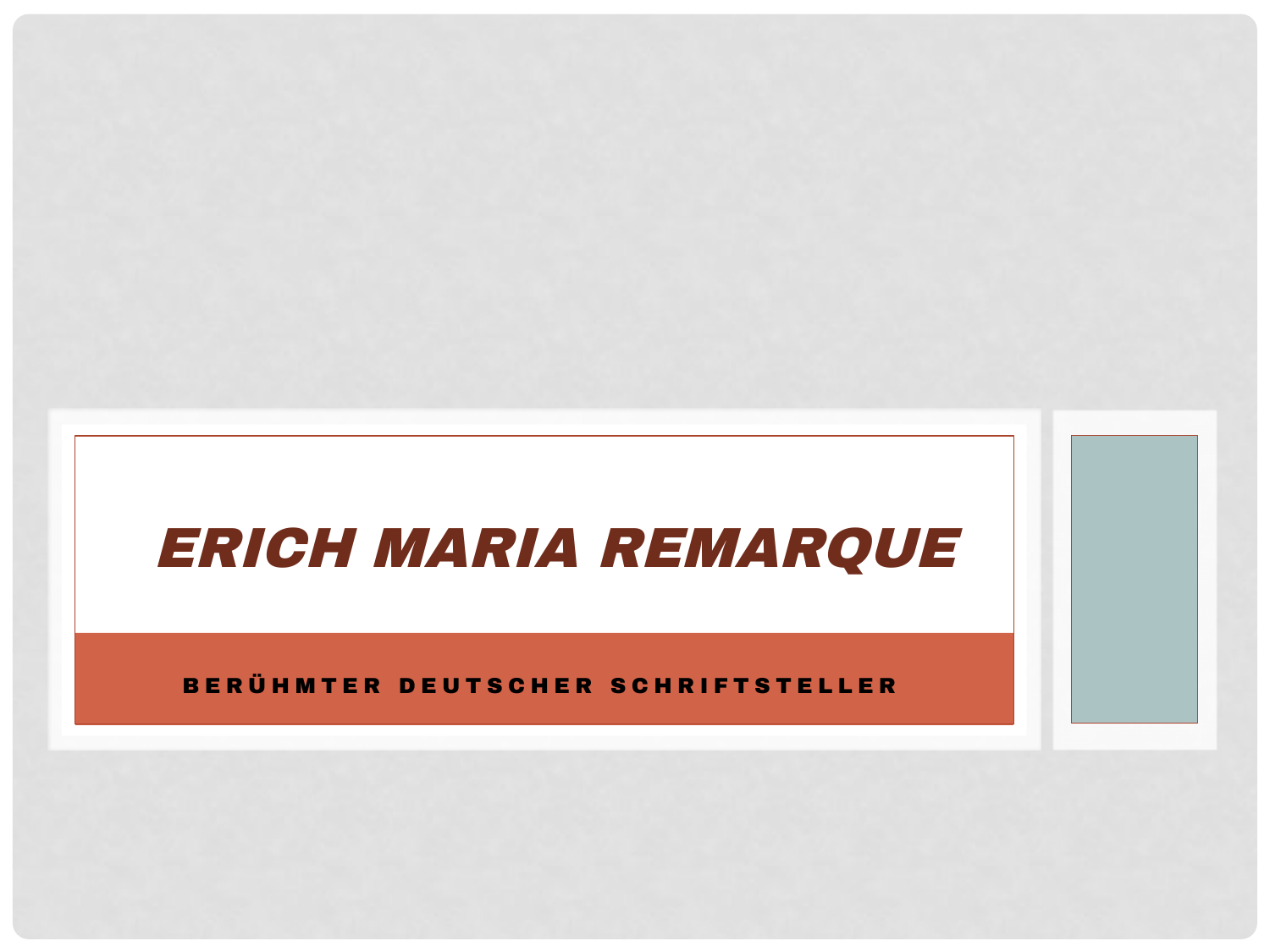

# Erich Maria Remarque

Berühmter deutscher Schriftsteller